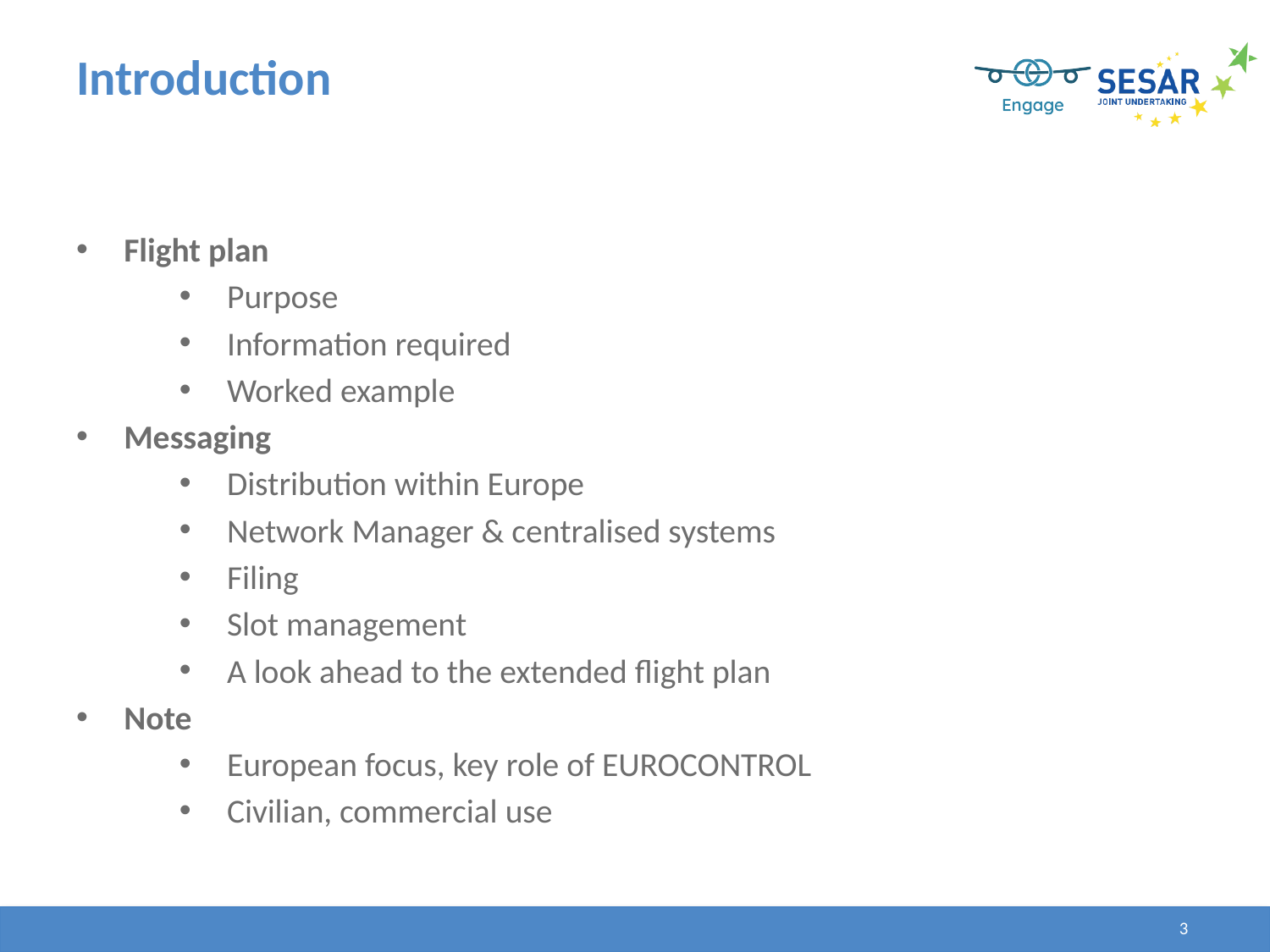

# Introduction
Flight plan
Purpose
Information required
Worked example
Messaging
Distribution within Europe
Network Manager & centralised systems
Filing
Slot management
A look ahead to the extended flight plan
Note
European focus, key role of EUROCONTROL
Civilian, commercial use

3